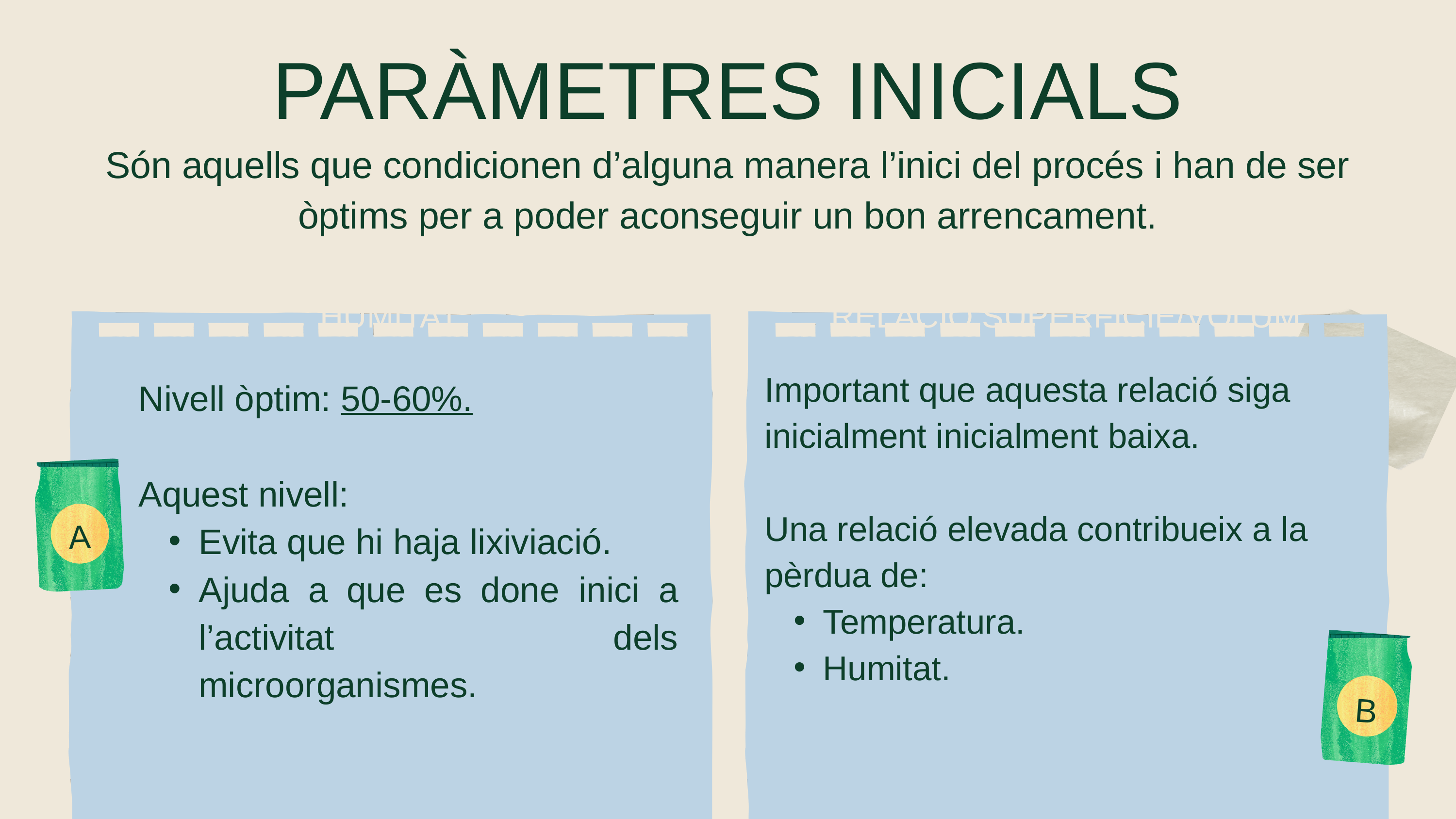

PARÀMETRES INICIALS
Són aquells que condicionen d’alguna manera l’inici del procés i han de ser òptims per a poder aconseguir un bon arrencament.

HUMITAT
RELACIÓ SUPERFÍCIE/VOLUM

Important que aquesta relació siga inicialment inicialment baixa.

Una relació elevada contribueix a la pèrdua de:
Temperatura.
Humitat.
Nivell òptim: 50-60%.

Aquest nivell:
Evita que hi haja lixiviació.
Ajuda a que es done inici a l’activitat dels microorganismes.

A

B